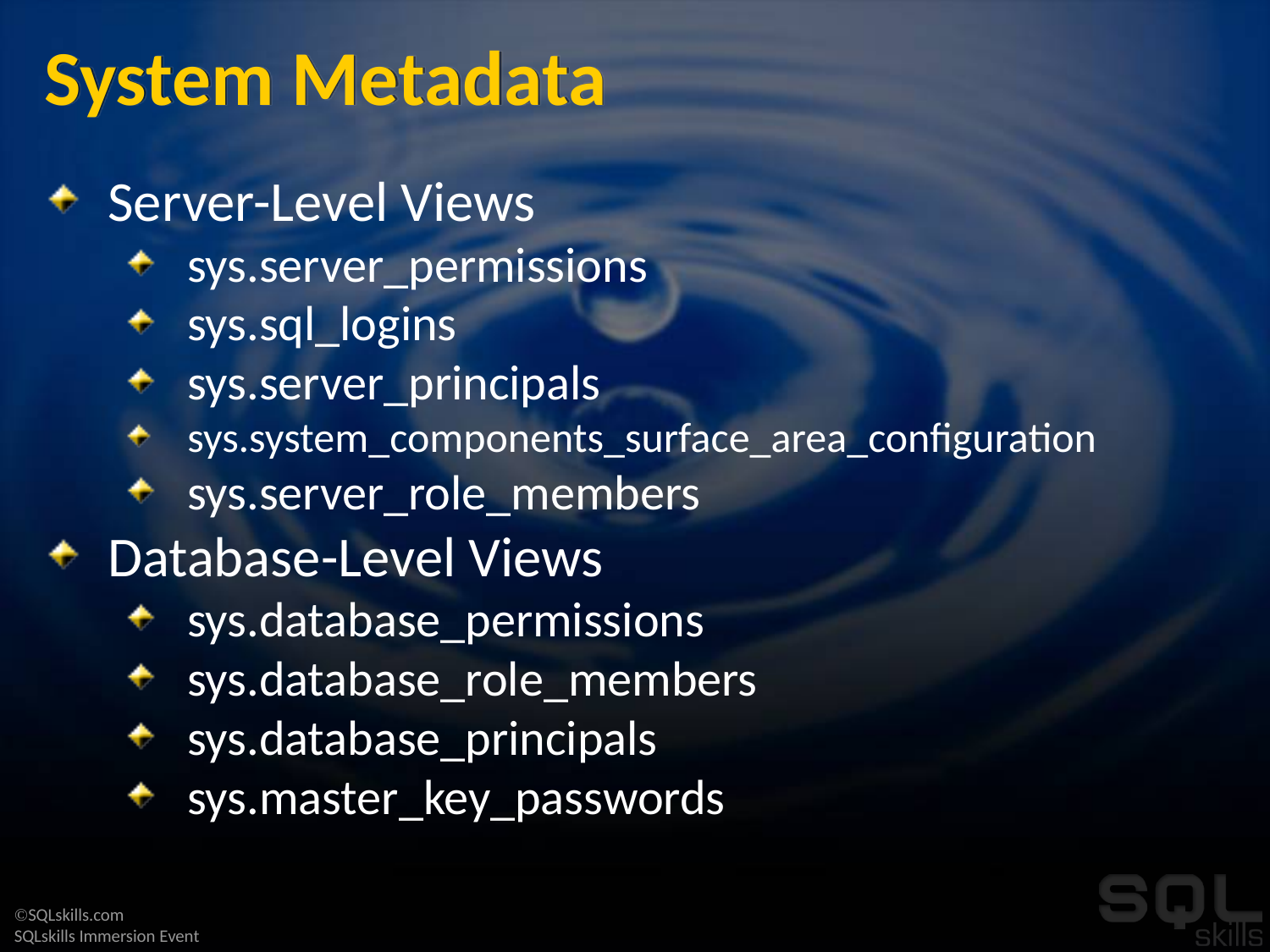

# System Metadata
Server-Level Views
sys.server_permissions
sys.sql_logins
sys.server_principals
sys.system_components_surface_area_configuration
sys.server_role_members
Database-Level Views
sys.database_permissions
sys.database_role_members
sys.database_principals
sys.master_key_passwords